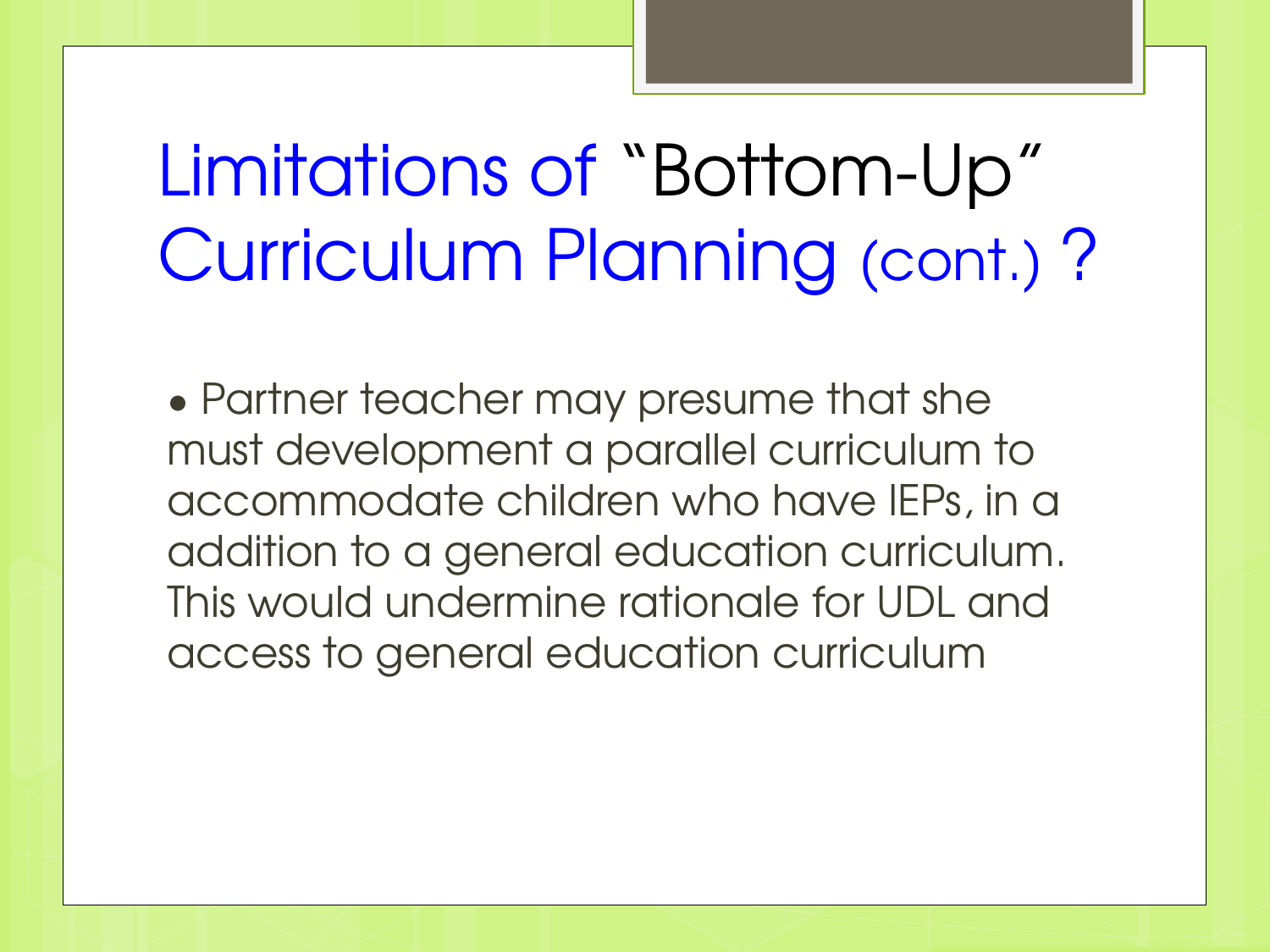

# Limitations of “Bottom-Up” Curriculum Planning (cont.) ?

• Partner teacher may presume that she must development a parallel curriculum to accommodate children who have IEPs, in a addition to a general education curriculum. This would undermine rationale for UDL and access to general education curriculum